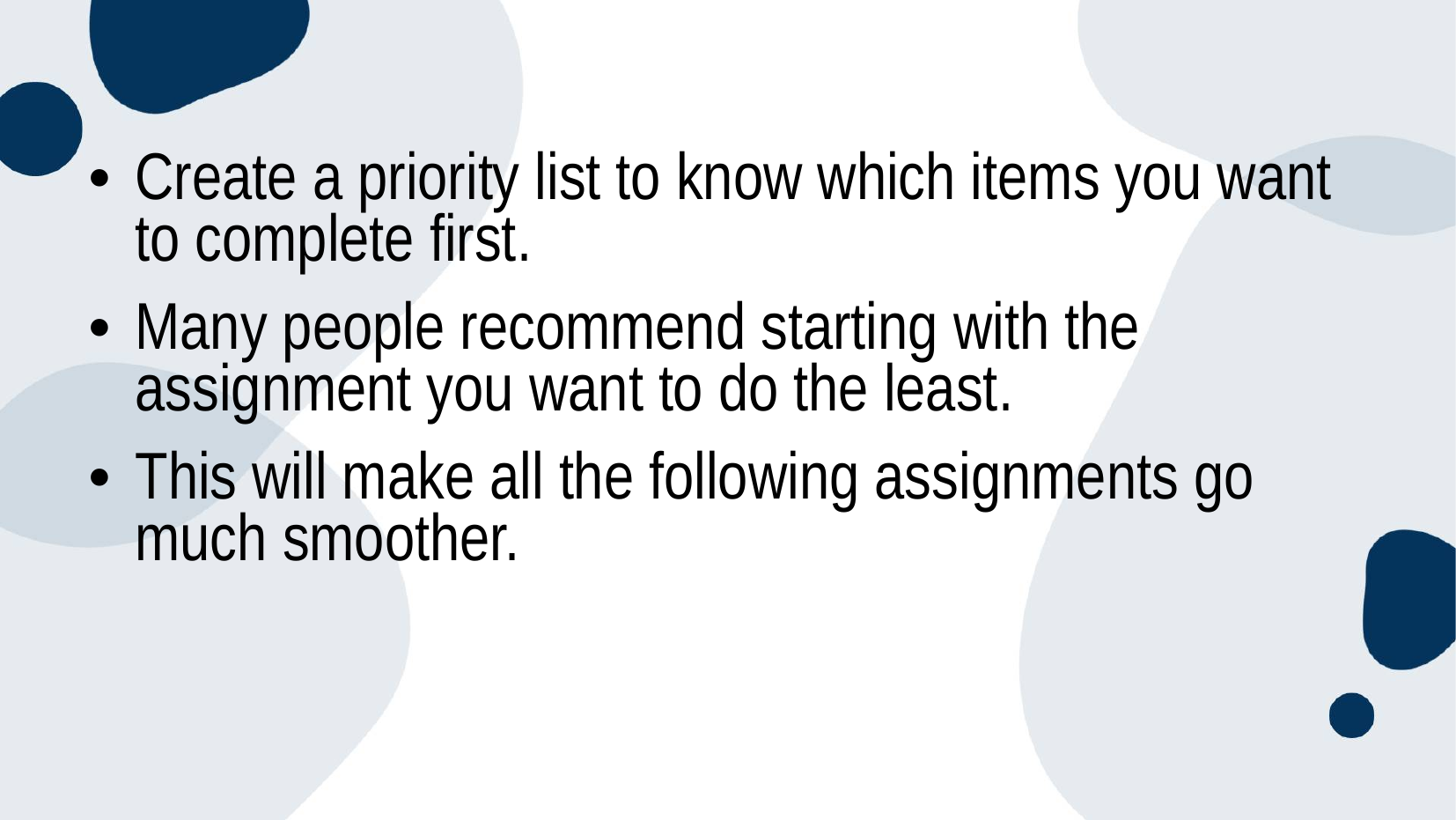

Create a priority list to know which items you want to complete first.
Many people recommend starting with the assignment you want to do the least.
This will make all the following assignments go much smoother.